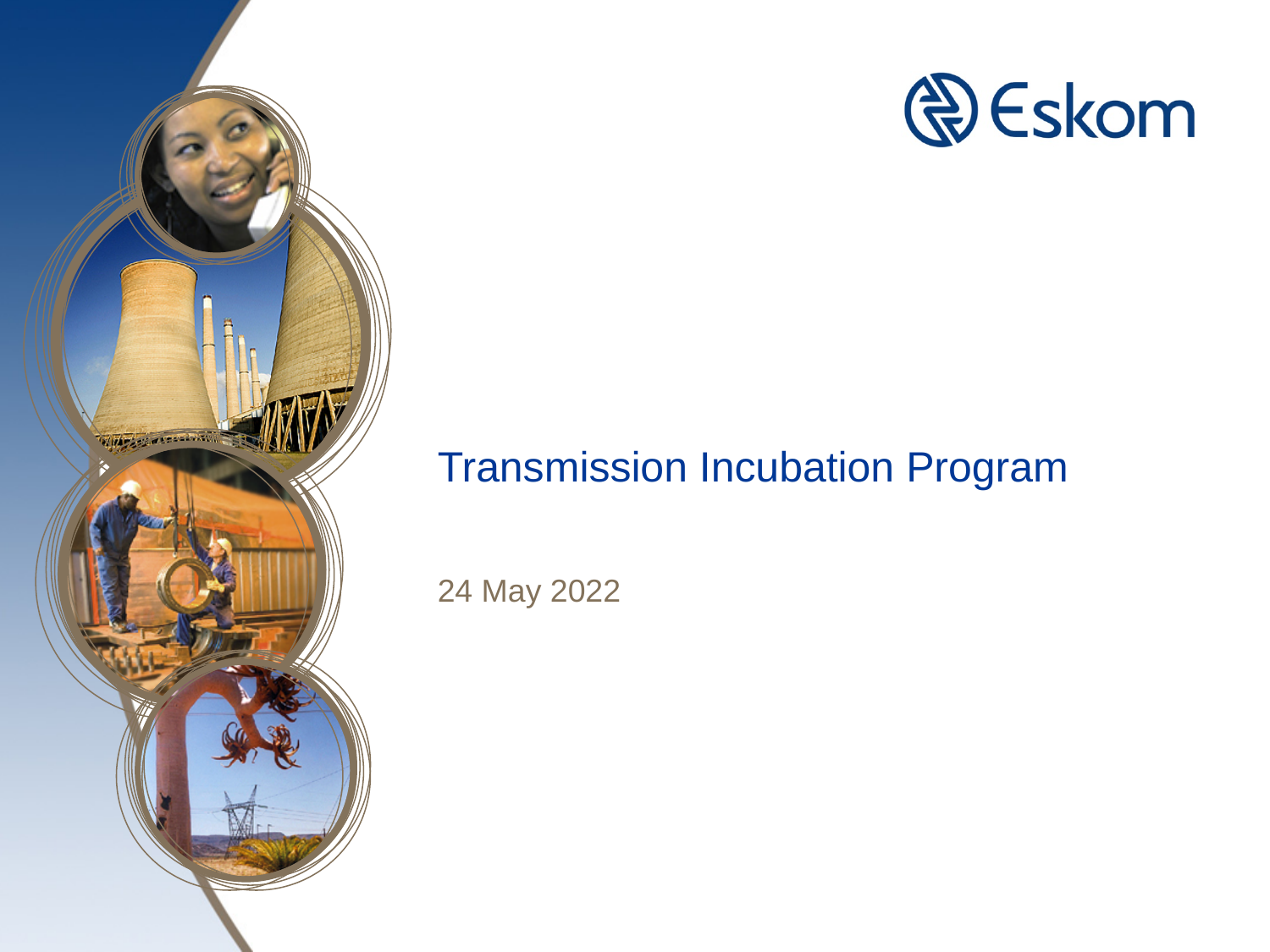

# Transmission Incubation Program
24 May 2022